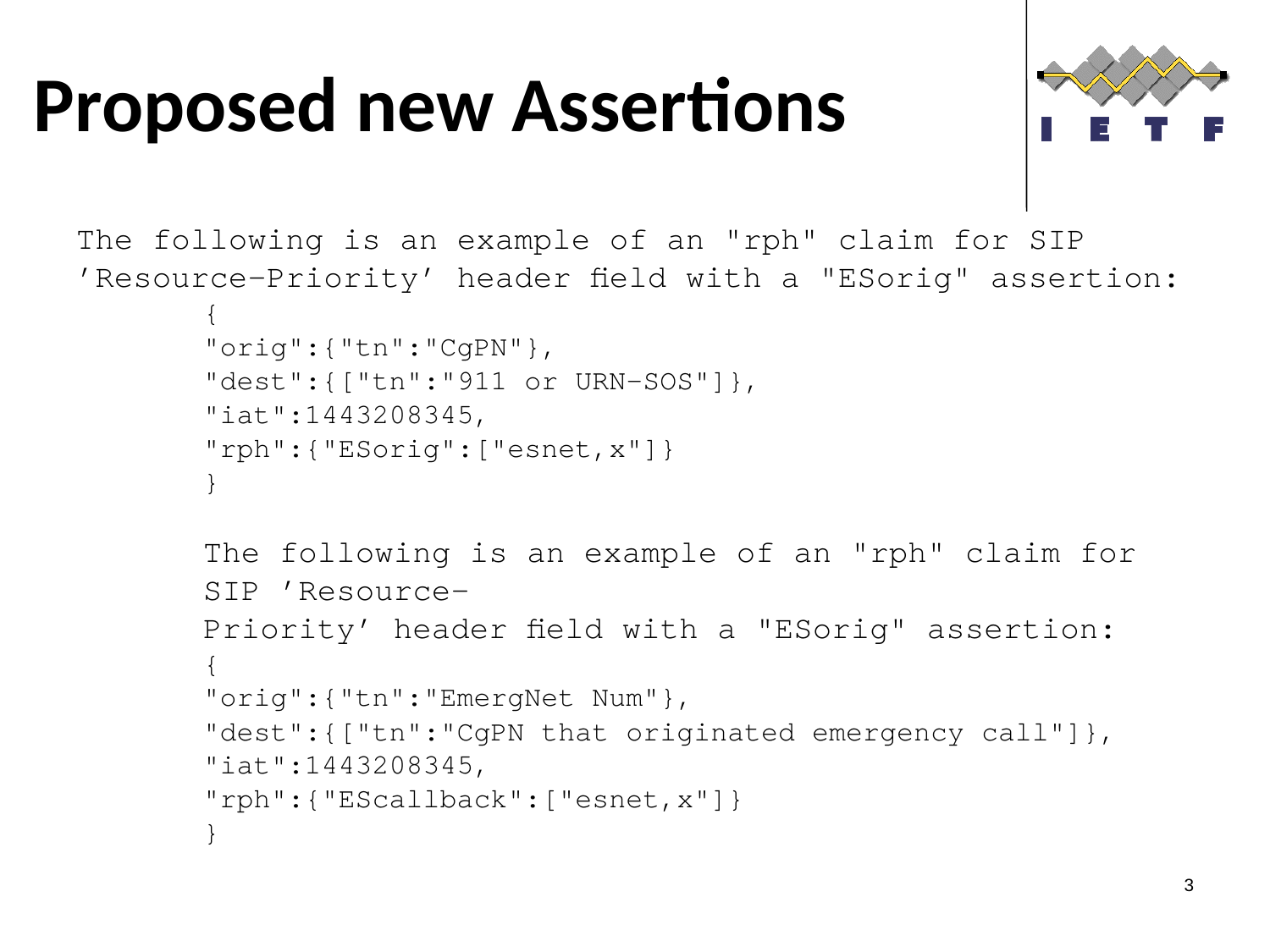

Proposed new Assertions
The following is an example of an "rph" claim for SIP ’Resource-Priority’ header field with a "ESorig" assertion:
{
"orig":{"tn":"CgPN"},
"dest":{["tn":"911 or URN-SOS"]},
"iat":1443208345,
"rph":{"ESorig":["esnet,x"]}
}

The following is an example of an "rph" claim for SIP ’Resource-
Priority’ header field with a "ESorig" assertion:
{
"orig":{"tn":"EmergNet Num"},
"dest":{["tn":"CgPN that originated emergency call"]},
"iat":1443208345,
"rph":{"EScallback":["esnet,x"]}
}
3